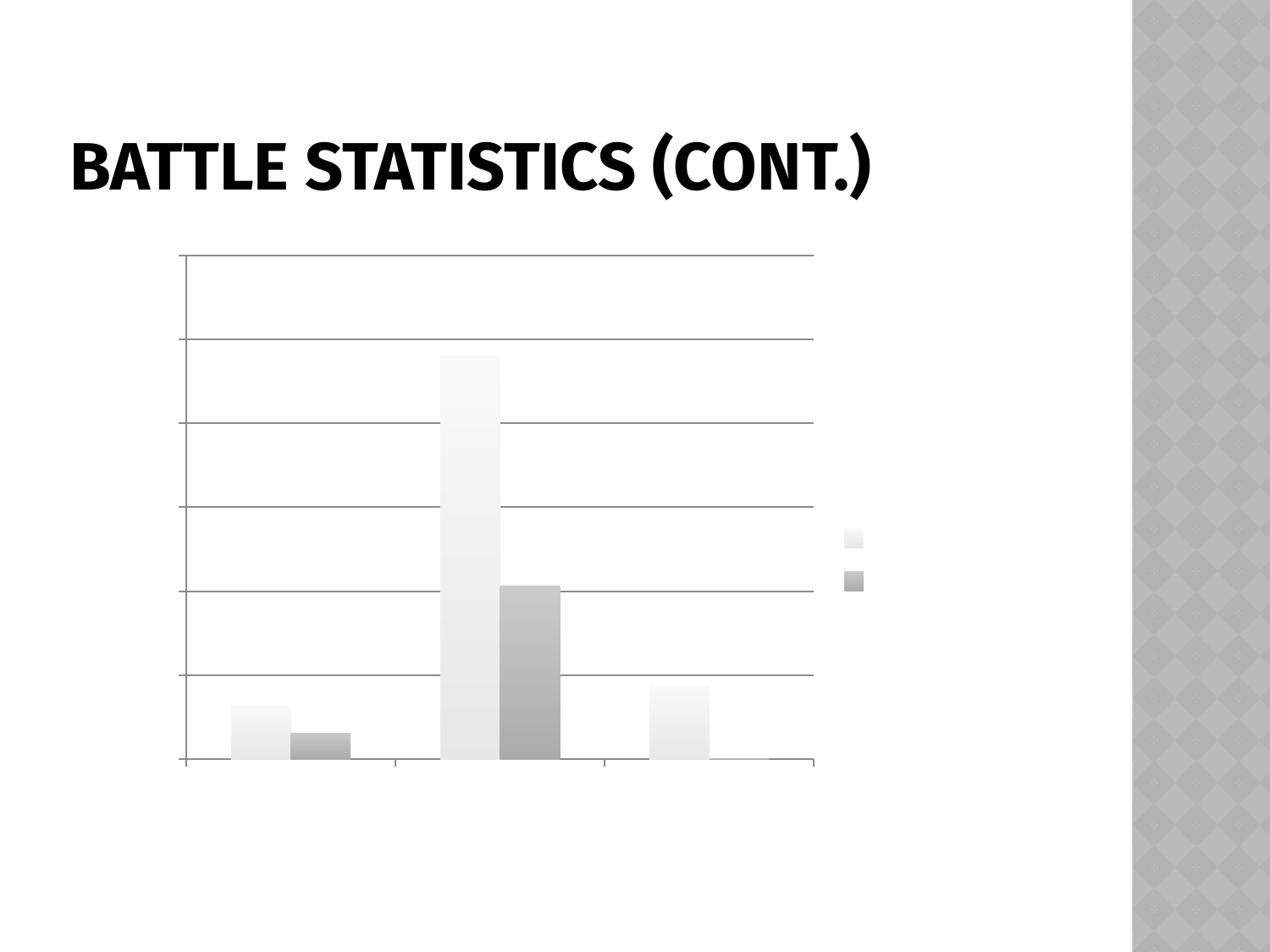

# Battle statistics (cont.)

### Chart

| Category | Union | Confederacy |
|---|---|---|
| Soldiers Killed | 1284.0 | 608.0 |
| Soldiers Wounded | 9600.0 | 4116.0 |
| Soldiers Missing/ Captured | 1769.0 | 1.8 |